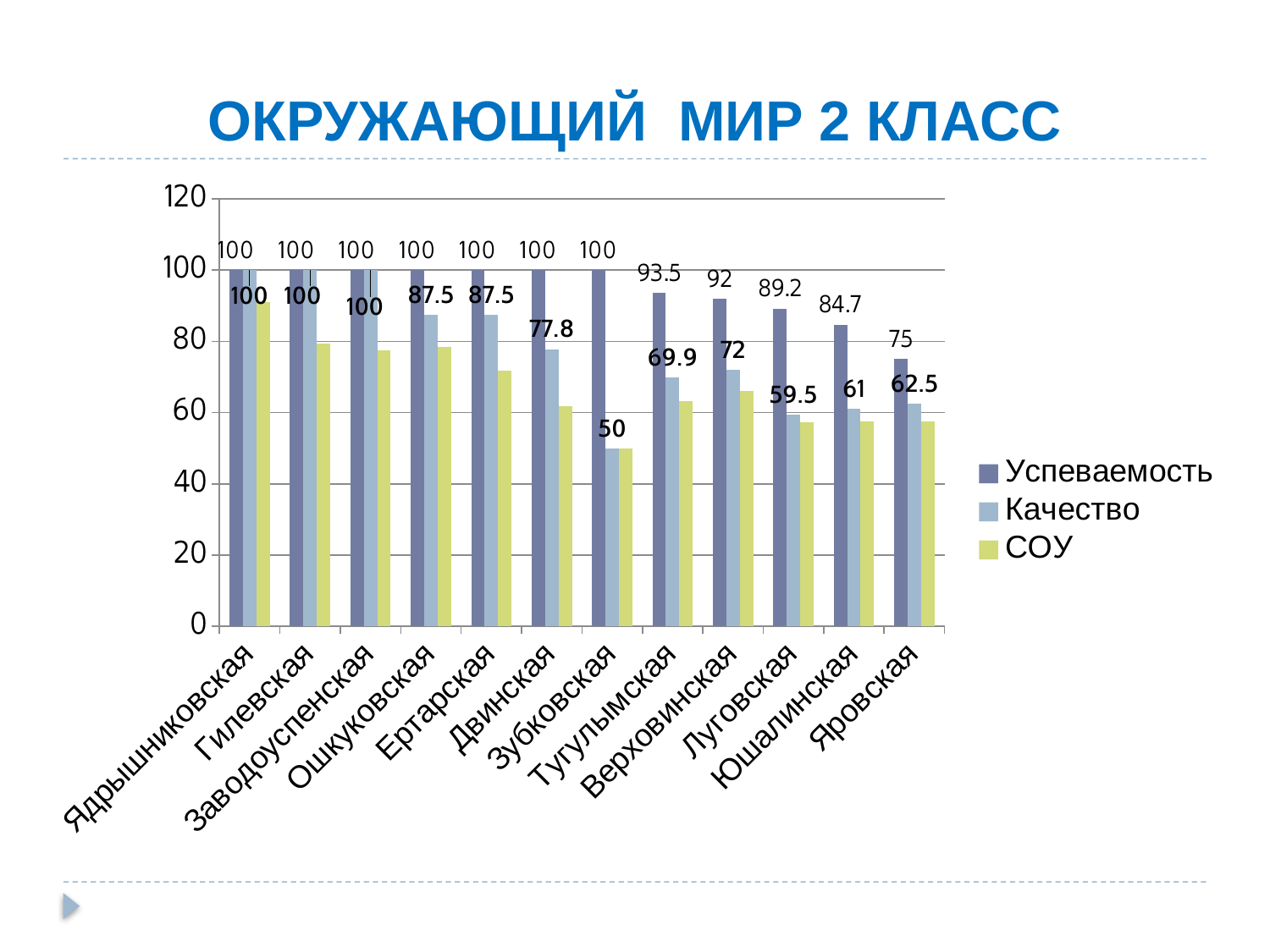

# ОКРУЖАЮЩИЙ  МИР 2 КЛАСС

### Chart

| Category | Успеваемость | Качество | СОУ |
|---|---|---|---|
| Ядрышниковская | 100.0 | 100.0 | 91.0 |
| Гилевская | 100.0 | 100.0 | 79.4 |
| Заводоуспенская | 100.0 | 100.0 | 77.5 |
| Ошкуковская | 100.0 | 87.5 | 78.5 |
| Ертарская | 100.0 | 87.5 | 71.8 |
| Двинская | 100.0 | 77.8 | 61.8 |
| Зубковская | 100.0 | 50.0 | 50.0 |
| Тугулымская | 93.5 | 69.9 | 63.2 |
| Верховинская | 92.0 | 72.0 | 66.1 |
| Луговская | 89.2 | 59.5 | 57.3 |
| Юшалинская | 84.7 | 61.0 | 57.4 |
| Яровская | 75.0 | 62.5 | 57.5 |